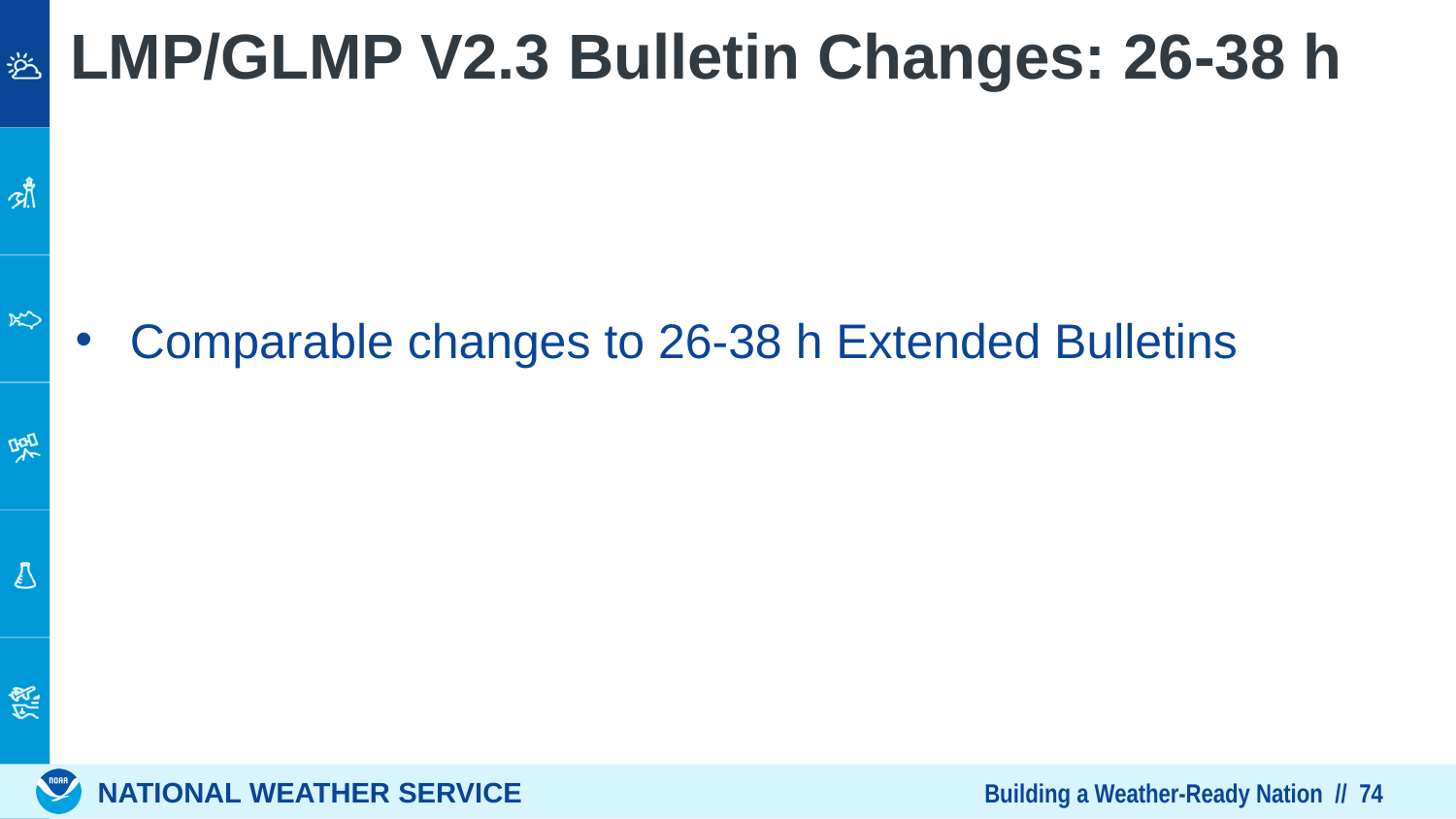

# LMP/GLMP V2.3 Bulletin Changes: 26-38 h
Comparable changes to 26-38 h Extended Bulletins